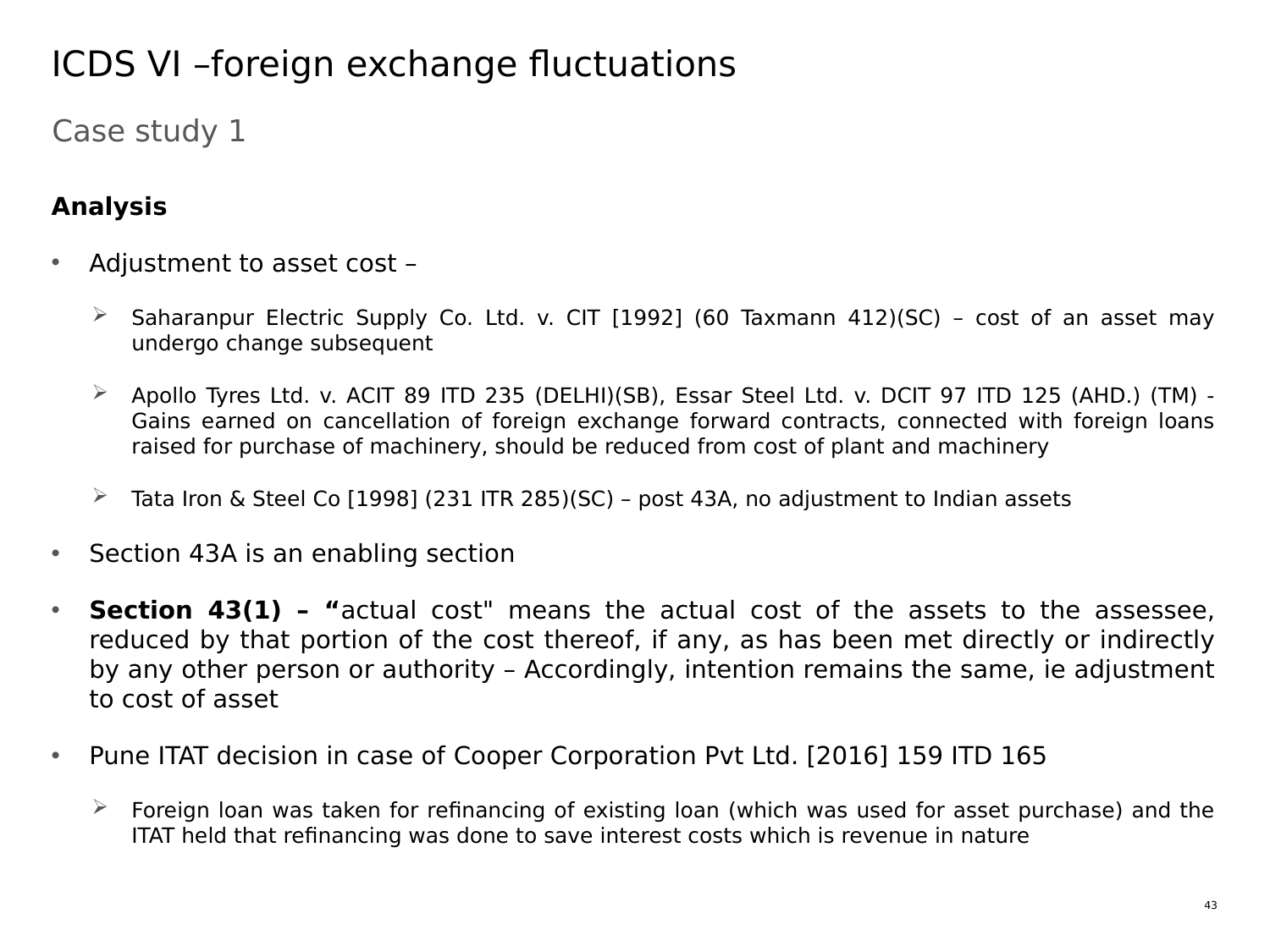

# ICDS VI –foreign exchange fluctuations
Case study 1
Analysis
Adjustment to asset cost –
Saharanpur Electric Supply Co. Ltd. v. CIT [1992] (60 Taxmann 412)(SC) – cost of an asset may undergo change subsequent
Apollo Tyres Ltd. v. ACIT 89 ITD 235 (DELHI)(SB), Essar Steel Ltd. v. DCIT 97 ITD 125 (AHD.) (TM) - Gains earned on cancellation of foreign exchange forward contracts, connected with foreign loans raised for purchase of machinery, should be reduced from cost of plant and machinery
Tata Iron & Steel Co [1998] (231 ITR 285)(SC) – post 43A, no adjustment to Indian assets
Section 43A is an enabling section
Section 43(1) – “actual cost" means the actual cost of the assets to the assessee, reduced by that portion of the cost thereof, if any, as has been met directly or indirectly by any other person or authority – Accordingly, intention remains the same, ie adjustment to cost of asset
Pune ITAT decision in case of Cooper Corporation Pvt Ltd. [2016] 159 ITD 165
Foreign loan was taken for refinancing of existing loan (which was used for asset purchase) and the ITAT held that refinancing was done to save interest costs which is revenue in nature